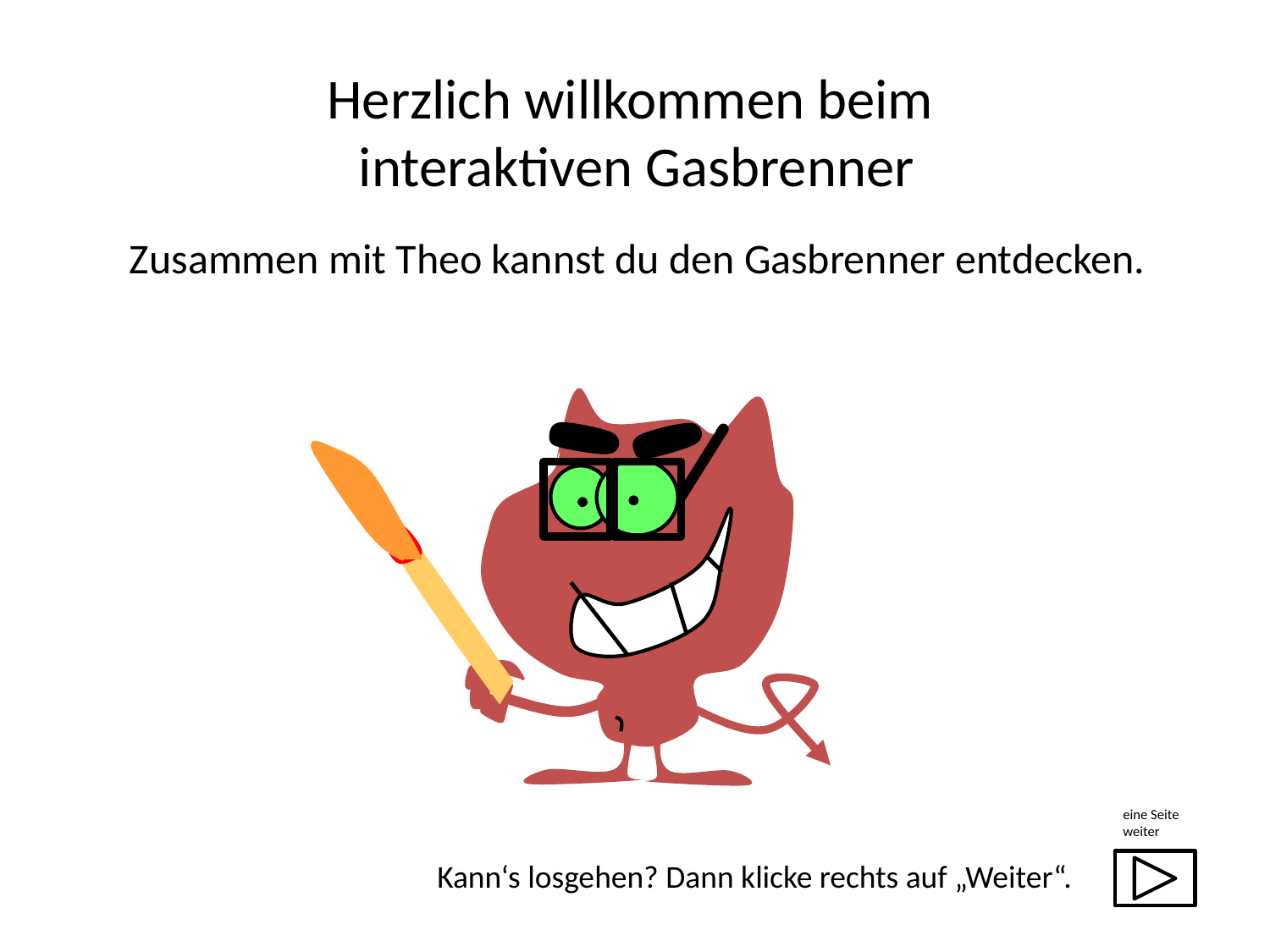

Herzlich willkommen beim
interaktiven Gasbrenner
Zusammen mit Theo kannst du den Gasbrenner entdecken.

eine Seite
weiter
Kann‘s losgehen? Dann klicke rechts auf „Weiter“.